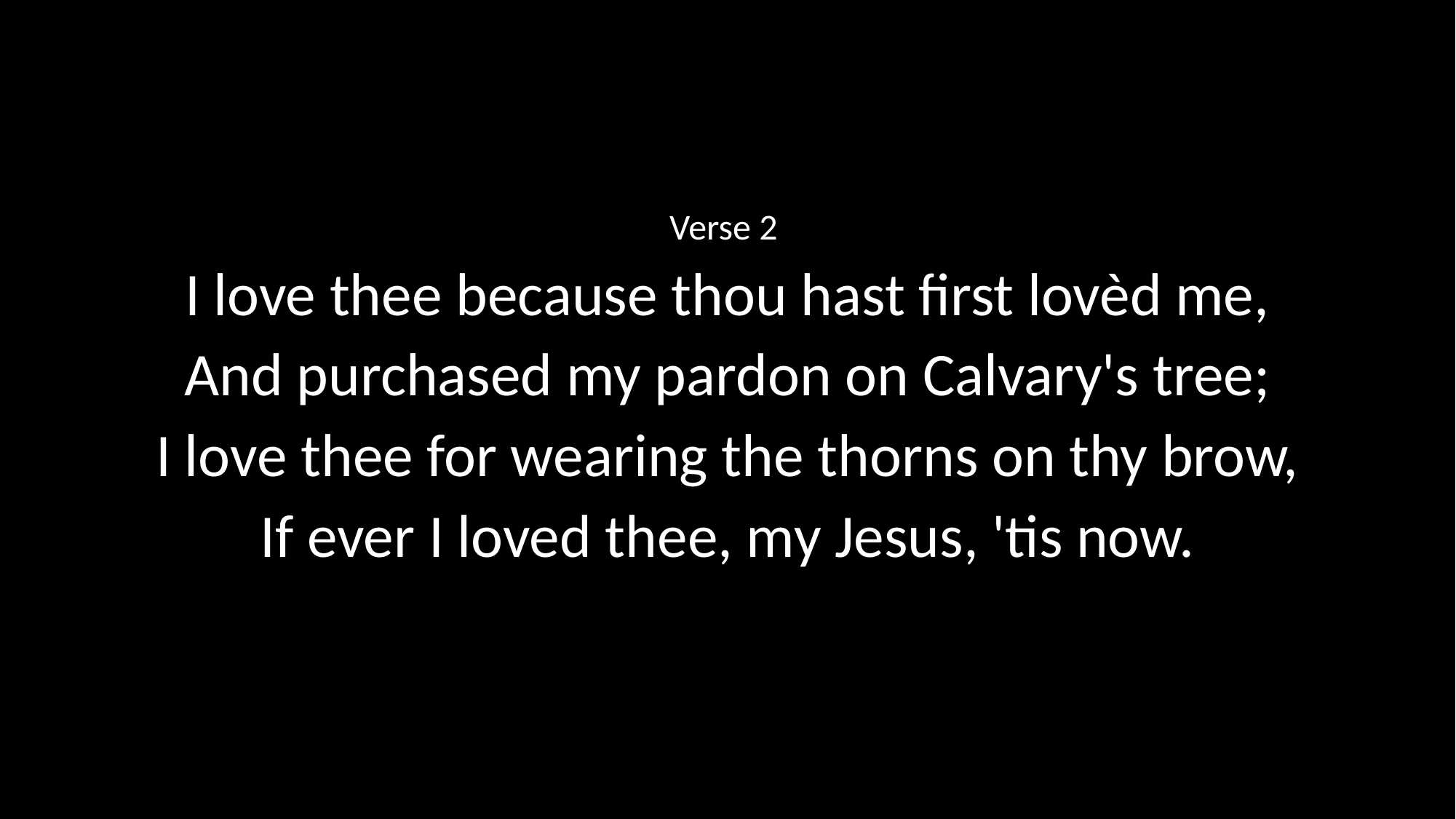

Verse 2
I love thee because thou hast first lovèd me,
And purchased my pardon on Calvary's tree;
I love thee for wearing the thorns on thy brow,
If ever I loved thee, my Jesus, 'tis now.